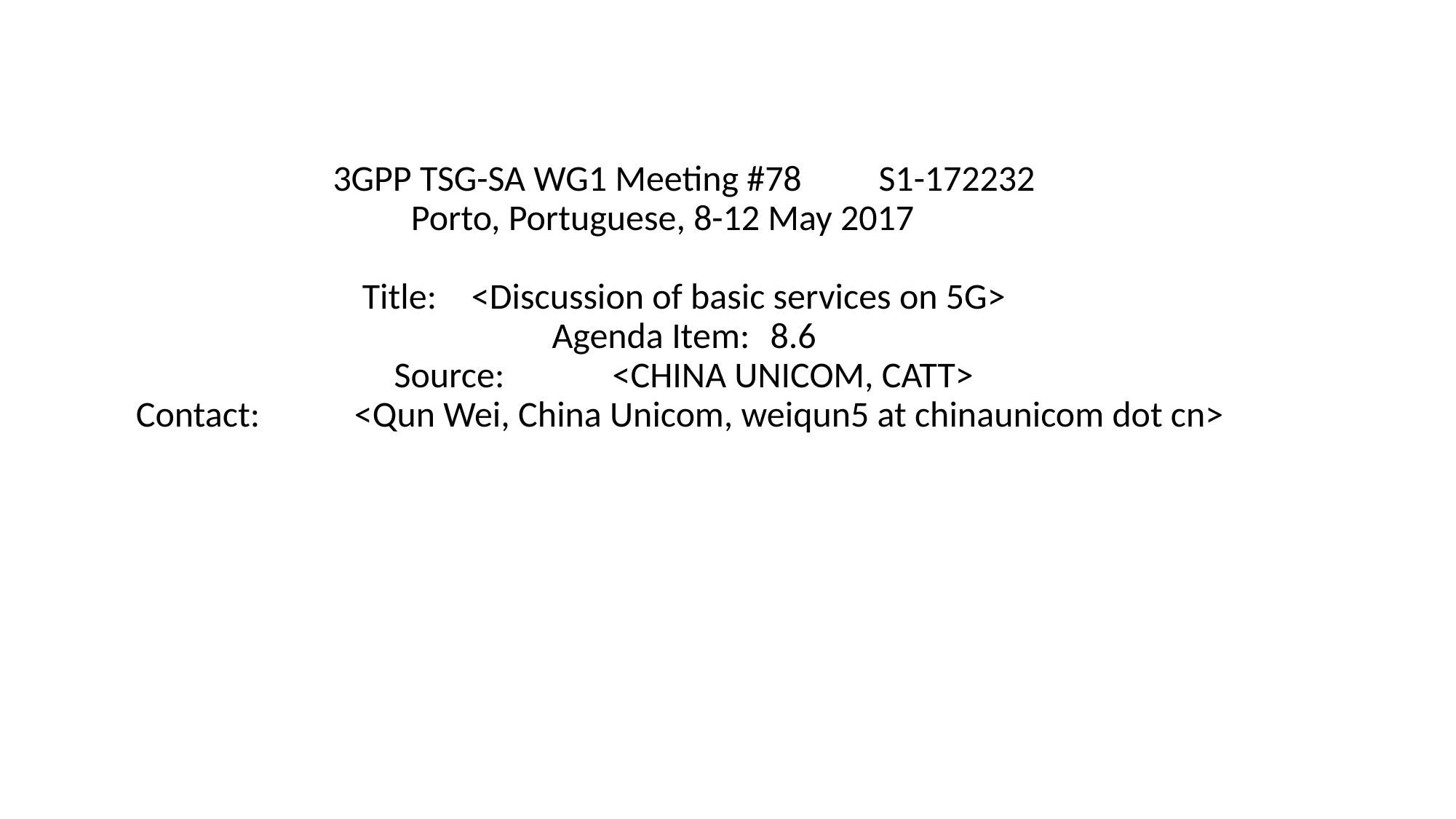

# 3GPP TSG-SA WG1 Meeting #78	S1-172232 Porto, Portuguese, 8-12 May 2017   Title:	<Discussion of basic services on 5G> Agenda Item:	8.6 Source:	<CHINA UNICOM, CATT> Contact:	<Qun Wei, China Unicom, weiqun5 at chinaunicom dot cn>